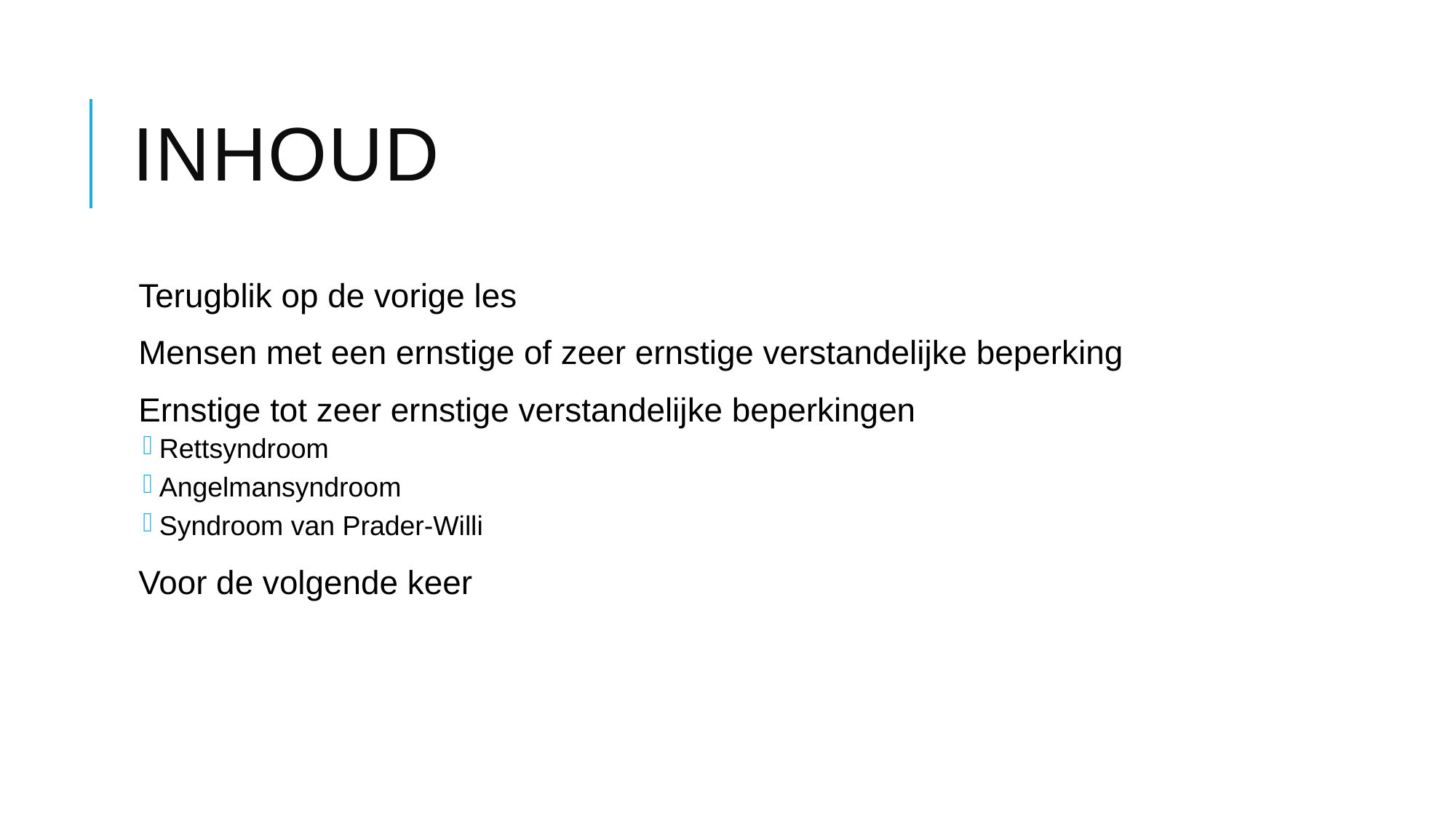

# Inhoud
Terugblik op de vorige les
Mensen met een ernstige of zeer ernstige verstandelijke beperking
Ernstige tot zeer ernstige verstandelijke beperkingen
Rettsyndroom
Angelmansyndroom
Syndroom van Prader-Willi
Voor de volgende keer